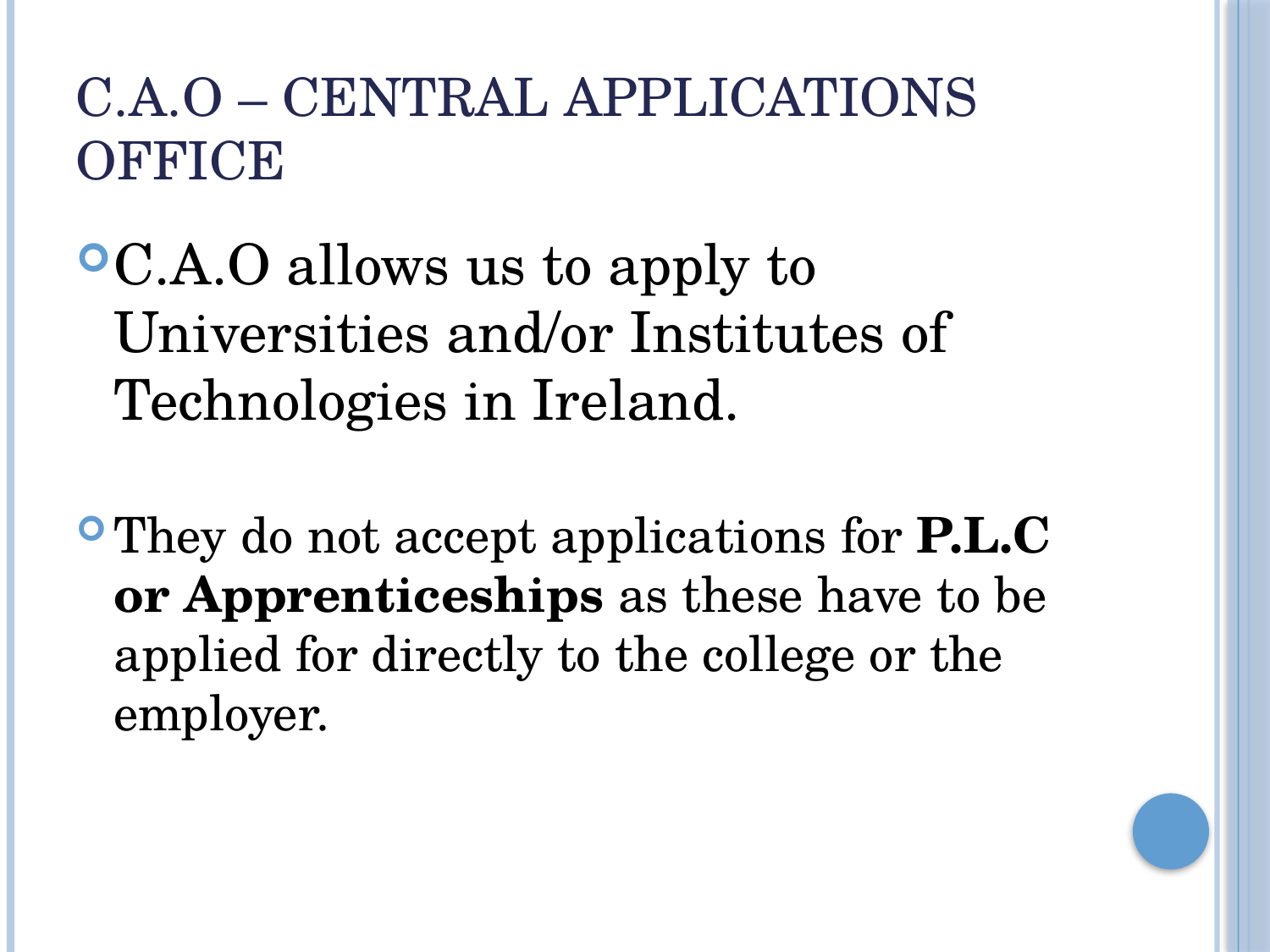

# C.A.O – Central applications office
C.A.O allows us to apply to Universities and/or Institutes of Technologies in Ireland.

They do not accept applications for P.L.C or Apprenticeships as these have to be applied for directly to the college or the employer.